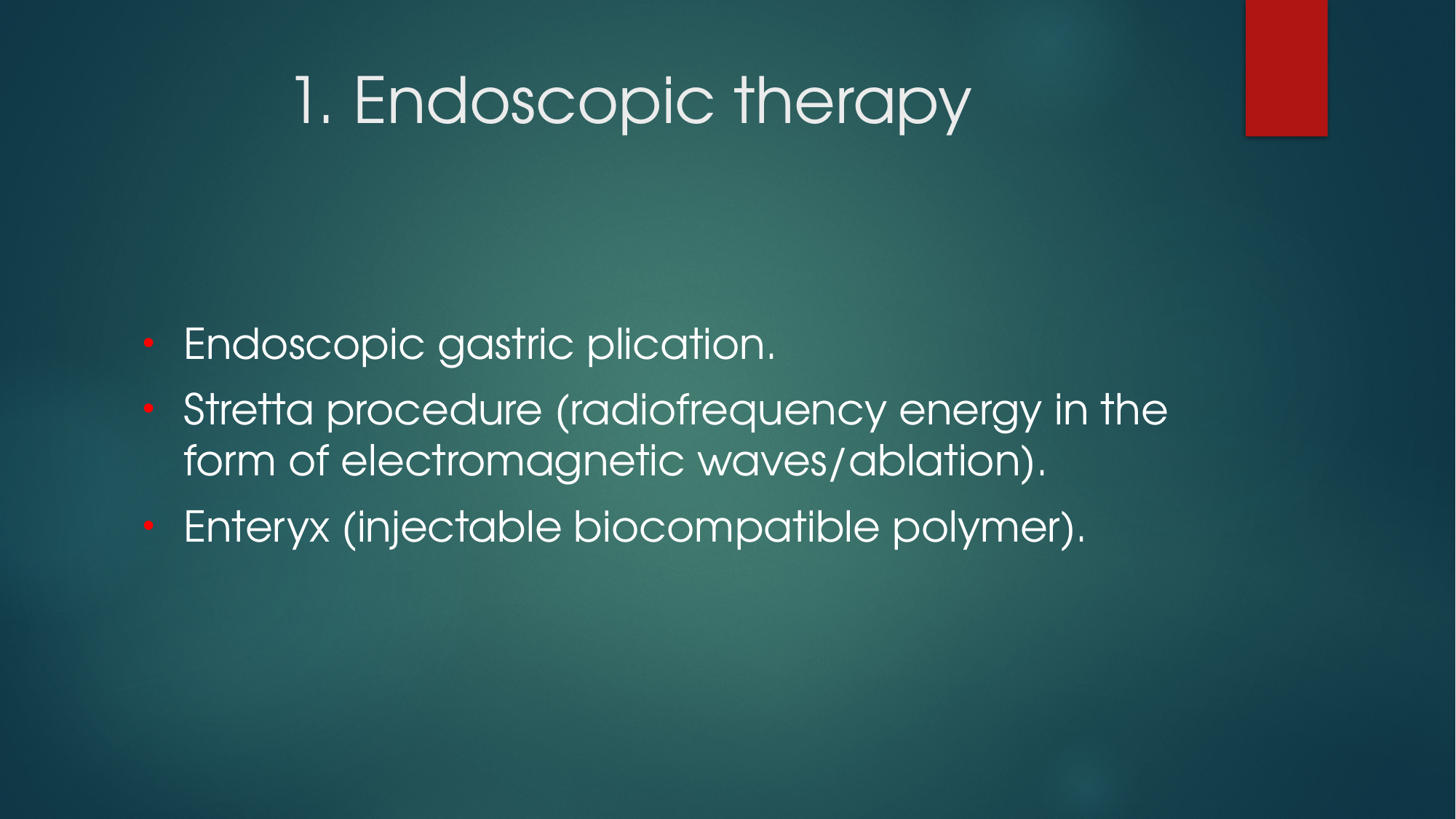

# 1. Endoscopic therapy

Endoscopic gastric plication.
Stretta procedure (radiofrequency energy in the form of electromagnetic waves/ablation).
Enteryx (injectable biocompatible polymer).